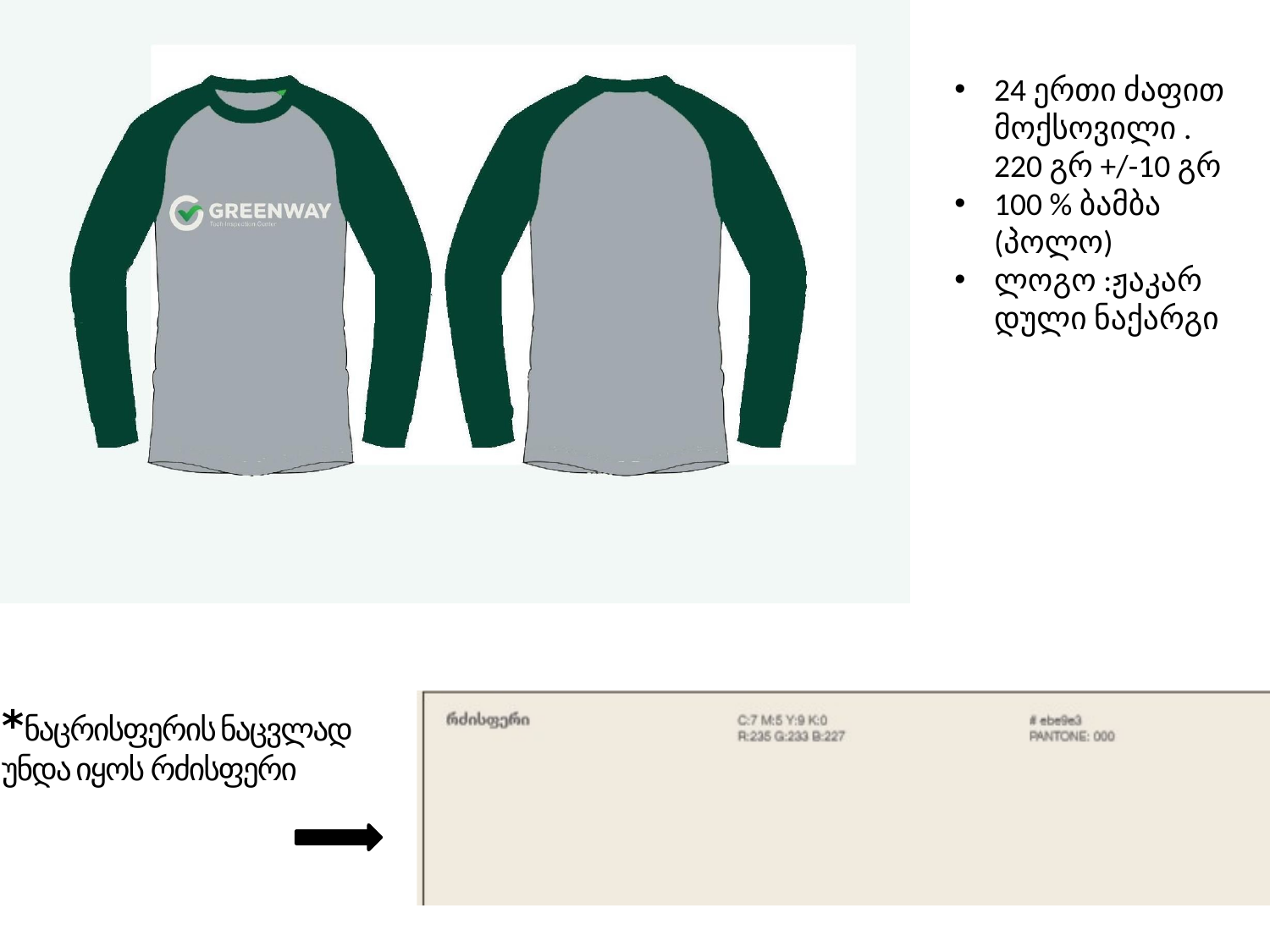

24 ერთი ძაფით მოქსოვილი . 220 გრ +/-10 გრ
100 % ბამბა (პოლო)
ლოგო :ჟაკარდული ნაქარგი

*ნაცრისფერის ნაცვლად   უნდა იყოს რძისფერი